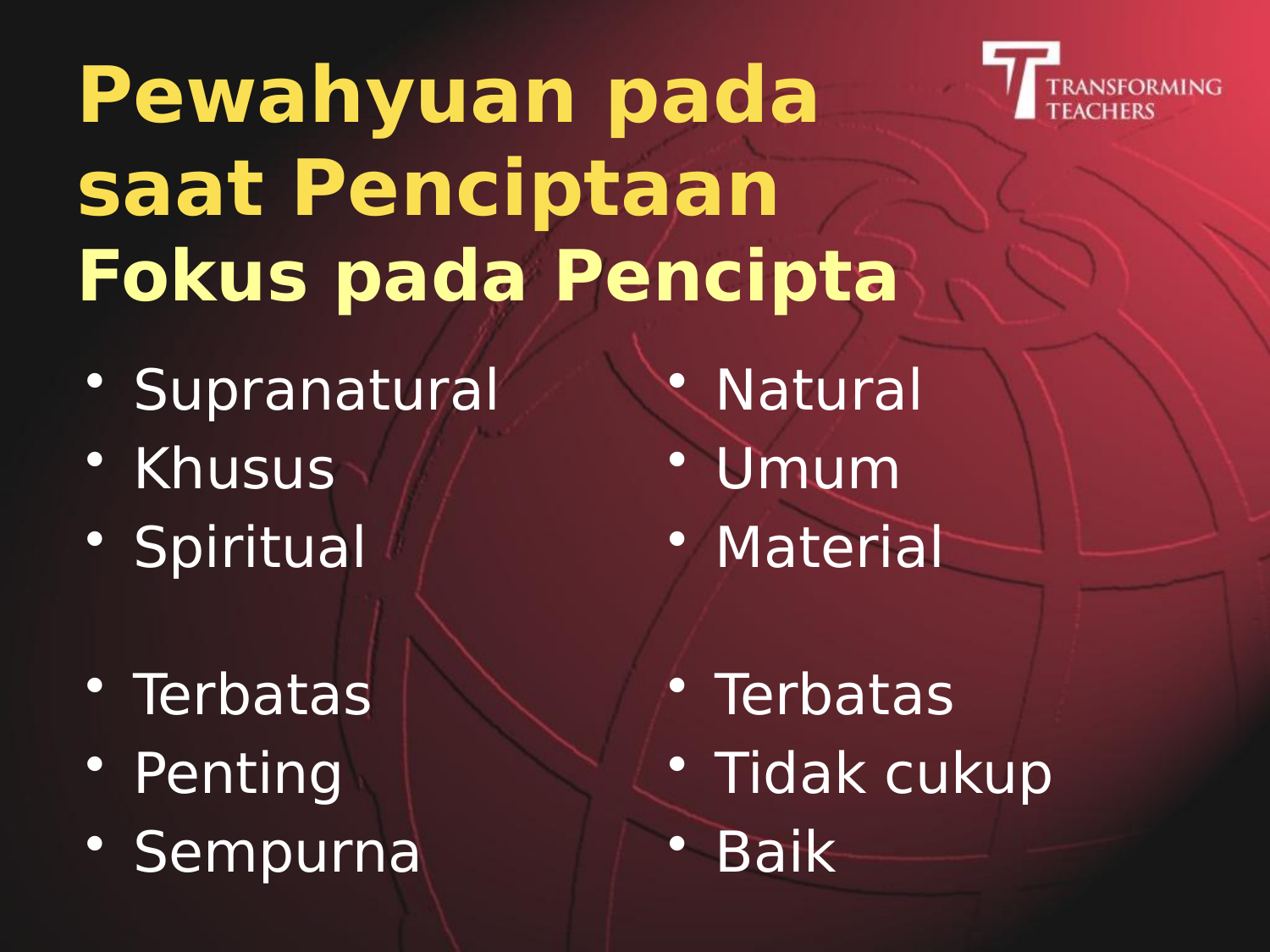

# Pewahyuan pada saat Penciptaan Fokus pada Pencipta
Supranatural
Khusus
Spiritual
Terbatas
Penting
Sempurna
Natural
Umum
Material
Terbatas
Tidak cukup
Baik